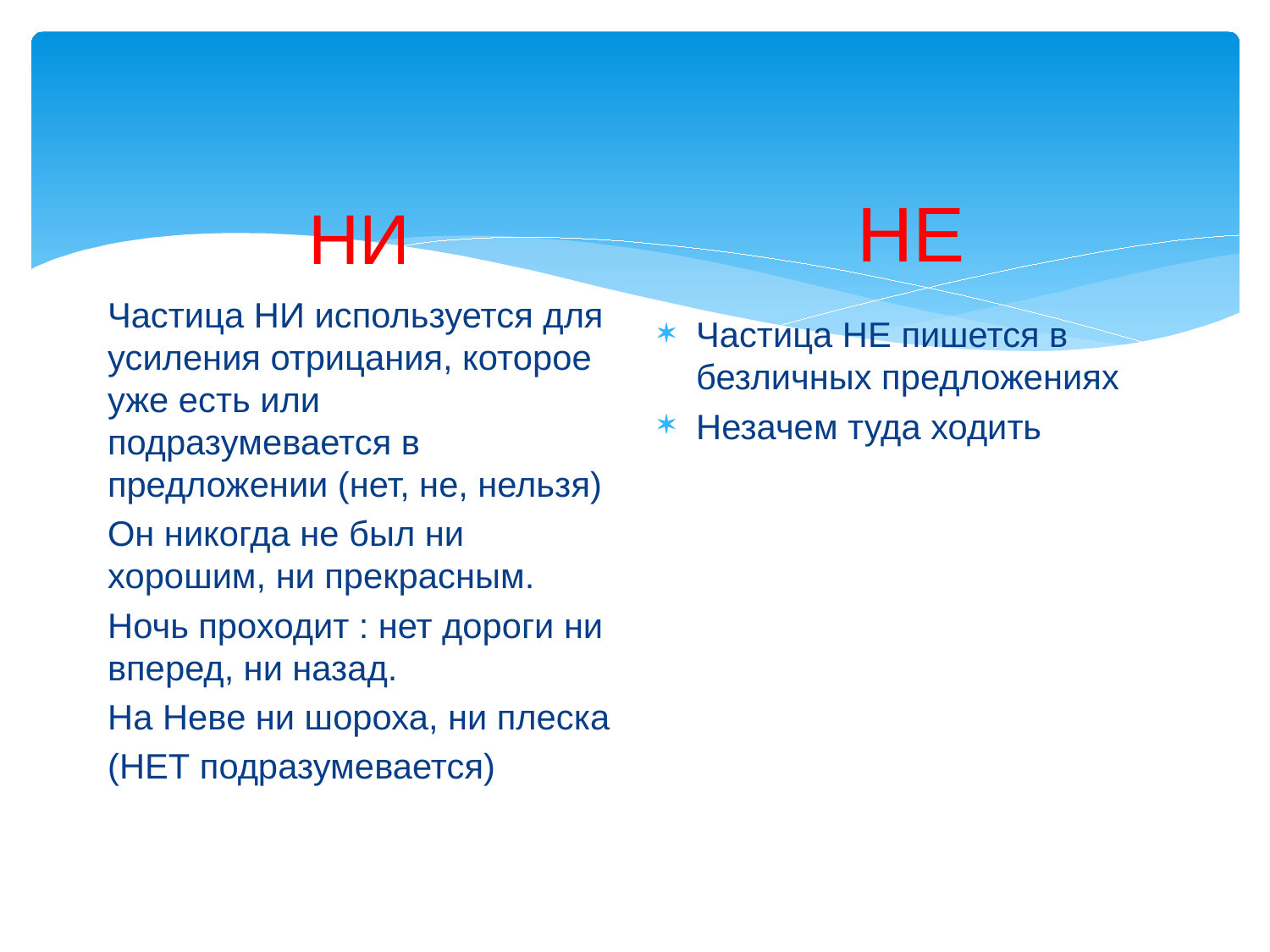

#
НИ
НЕ
Частица НИ используется для усиления отрицания, которое уже есть или подразумевается в предложении (нет, не, нельзя)
Он никогда не был ни хорошим, ни прекрасным.
Ночь проходит : нет дороги ни вперед, ни назад.
На Неве ни шороха, ни плеска
(НЕТ подразумевается)
Частица НЕ пишется в безличных предложениях
Незачем туда ходить